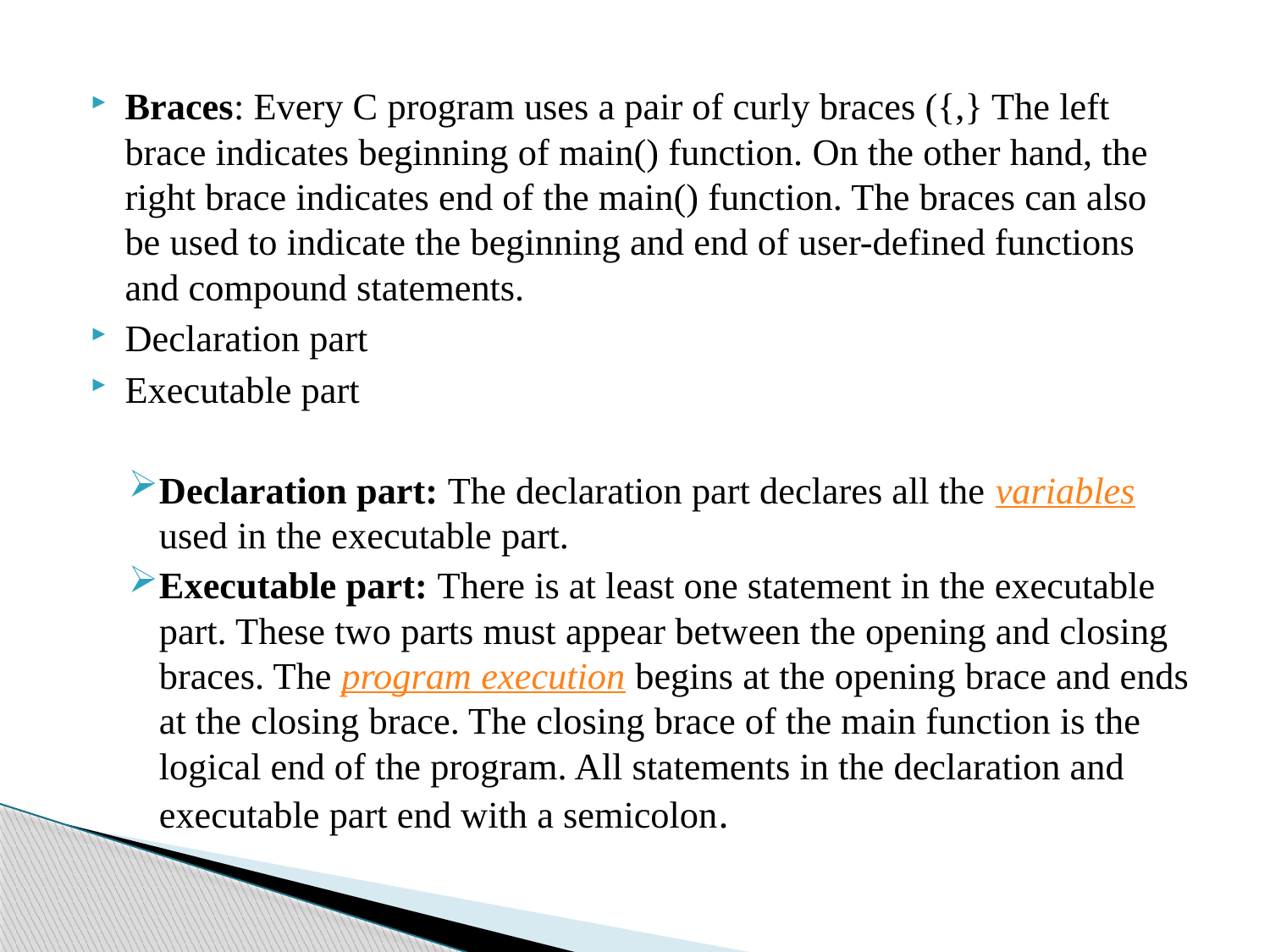

Braces: Every C program uses a pair of curly braces ({,} The left brace indicates beginning of main() function. On the other hand, the right brace indicates end of the main() function. The braces can also be used to indicate the beginning and end of user-defined functions and compound statements.
Declaration part
Executable part

Declaration part: The declaration part declares all the variables used in the executable part.
Executable part: There is at least one statement in the executable part. These two parts must appear between the opening and closing braces. The program execution begins at the opening brace and ends at the closing brace. The closing brace of the main function is the logical end of the program. All statements in the declaration and executable part end with a semicolon.